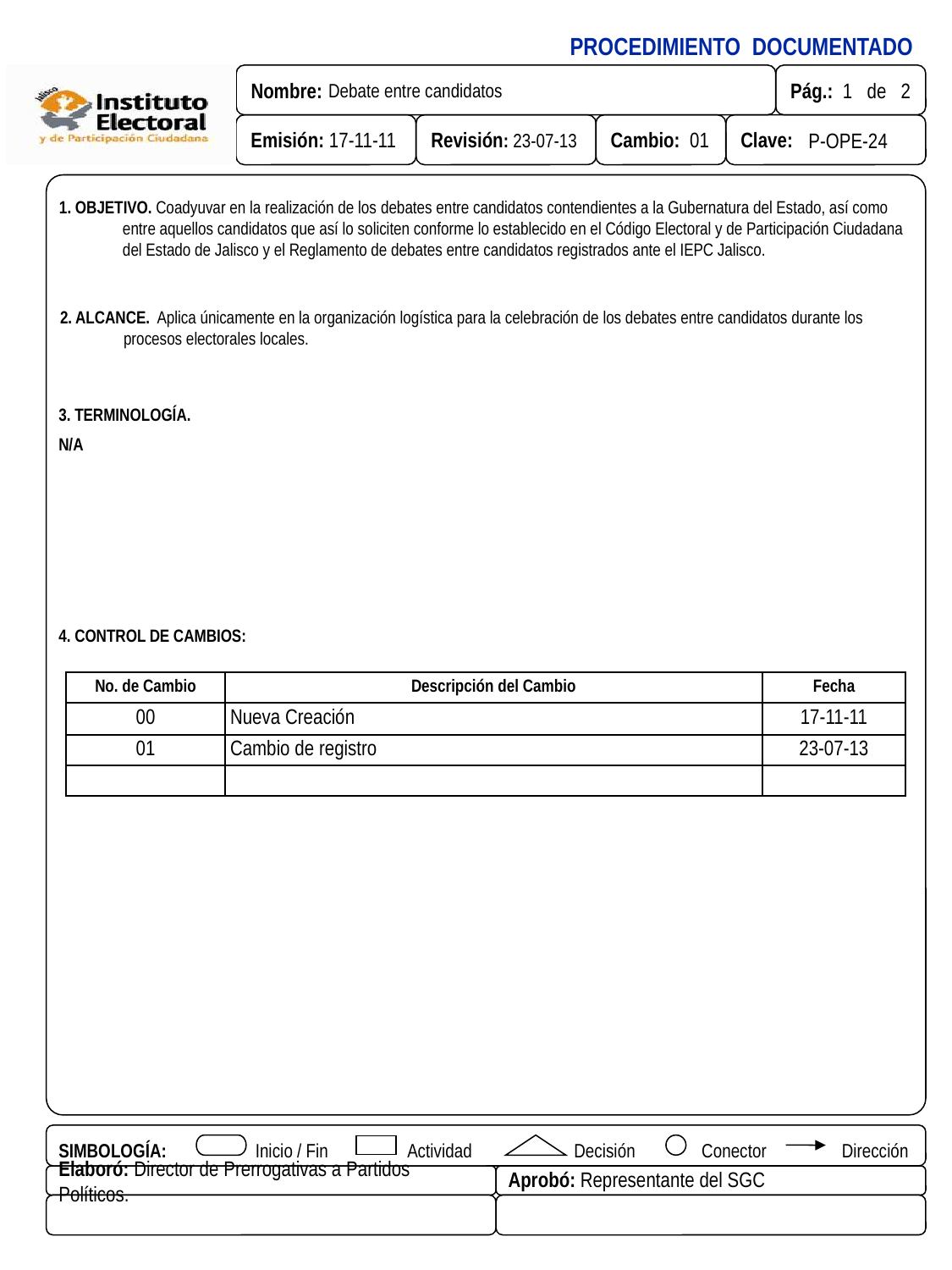

1. OBJETIVO. Coadyuvar en la realización de los debates entre candidatos contendientes a la Gubernatura del Estado, así como entre aquellos candidatos que así lo soliciten conforme lo establecido en el Código Electoral y de Participación Ciudadana del Estado de Jalisco y el Reglamento de debates entre candidatos registrados ante el IEPC Jalisco.
2. ALCANCE.  Aplica únicamente en la organización logística para la celebración de los debates entre candidatos durante los procesos electorales locales.
3. TERMINOLOGÍA.
N/A
4. CONTROL DE CAMBIOS:
| No. de Cambio | Descripción del Cambio | Fecha |
| --- | --- | --- |
| 00 | Nueva Creación | 17-11-11 |
| 01 | Cambio de registro | 23-07-13 |
|  |  |  |